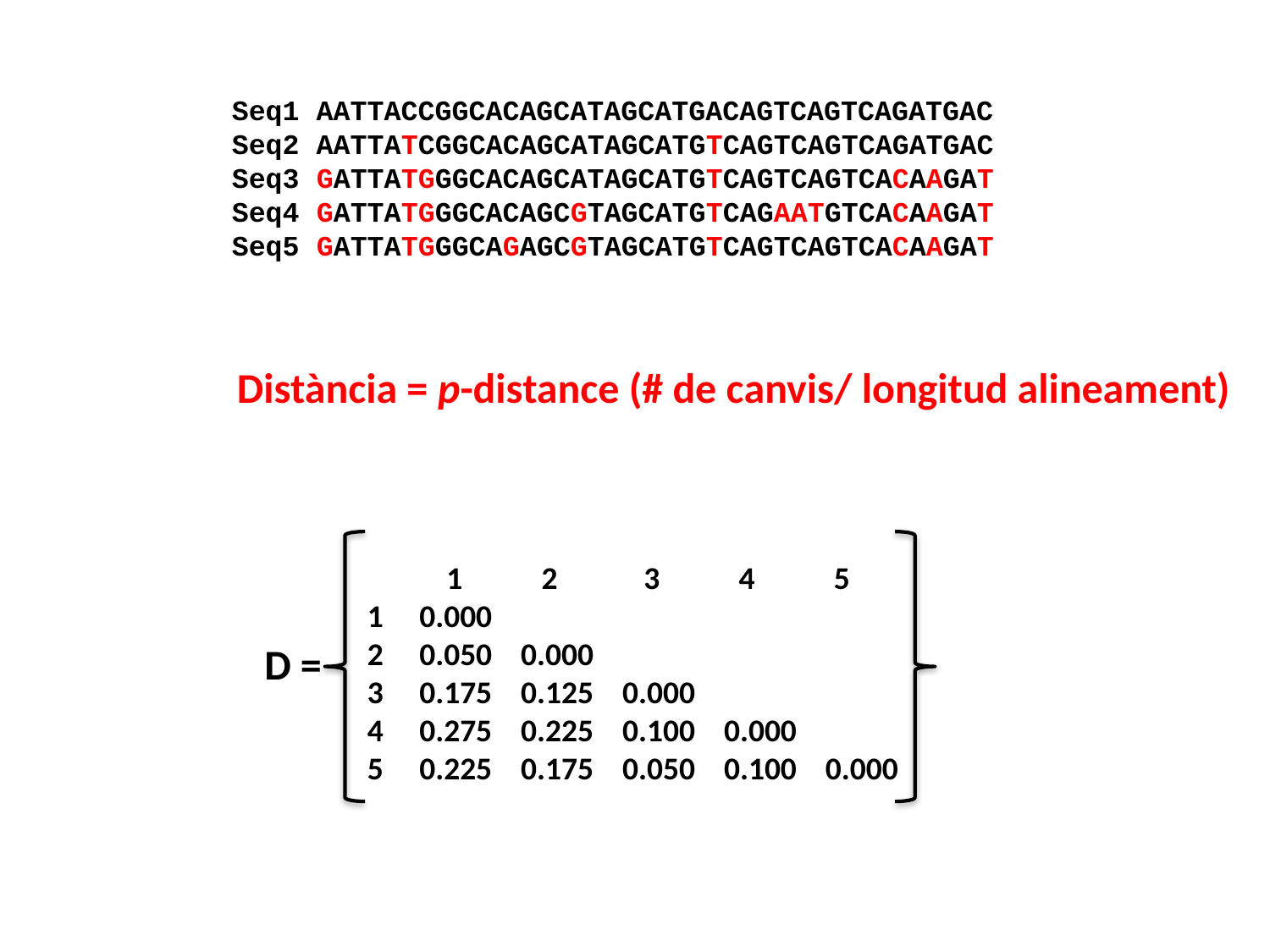

Seq1 AATTACCGGCACAGCATAGCATGACAGTCAGTCAGATGAC
Seq2 AATTATCGGCACAGCATAGCATGTCAGTCAGTCAGATGAC
Seq3 GATTATGGGCACAGCATAGCATGTCAGTCAGTCACAAGAT
Seq4 GATTATGGGCACAGCGTAGCATGTCAGAATGTCACAAGAT
Seq5 GATTATGGGCAGAGCGTAGCATGTCAGTCAGTCACAAGAT
Distància = p-distance (# de canvis/ longitud alineament)

           1           2            3           4           5
1     0.000
2     0.050    0.000
3     0.175    0.125    0.000
4     0.275    0.225    0.100    0.000
5     0.225    0.175    0.050    0.100    0.000
D =